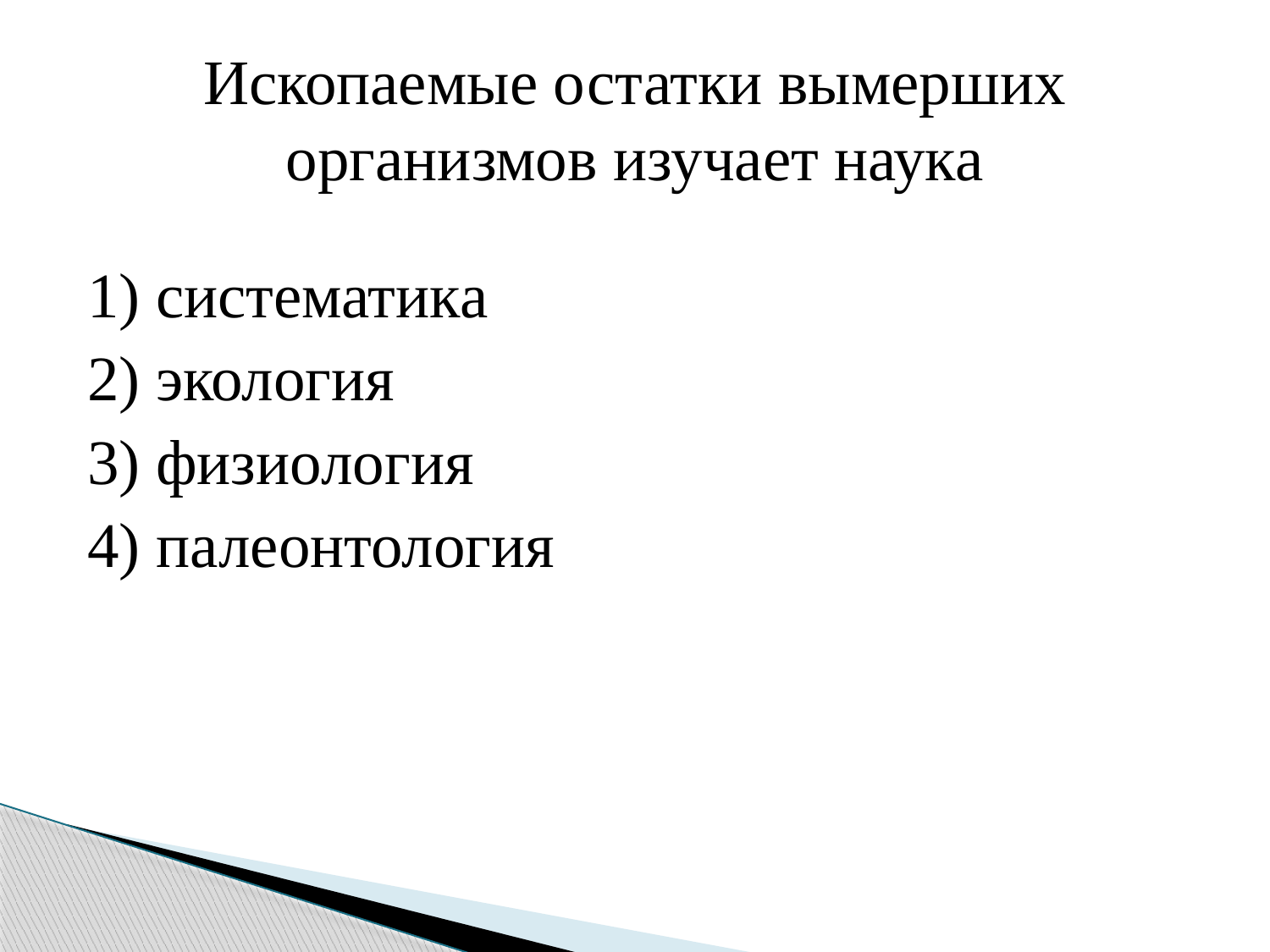

# Ископаемые остатки вымерших организмов изучает наука
1) систематика
2) экология
3) физиология
4) палеонтология